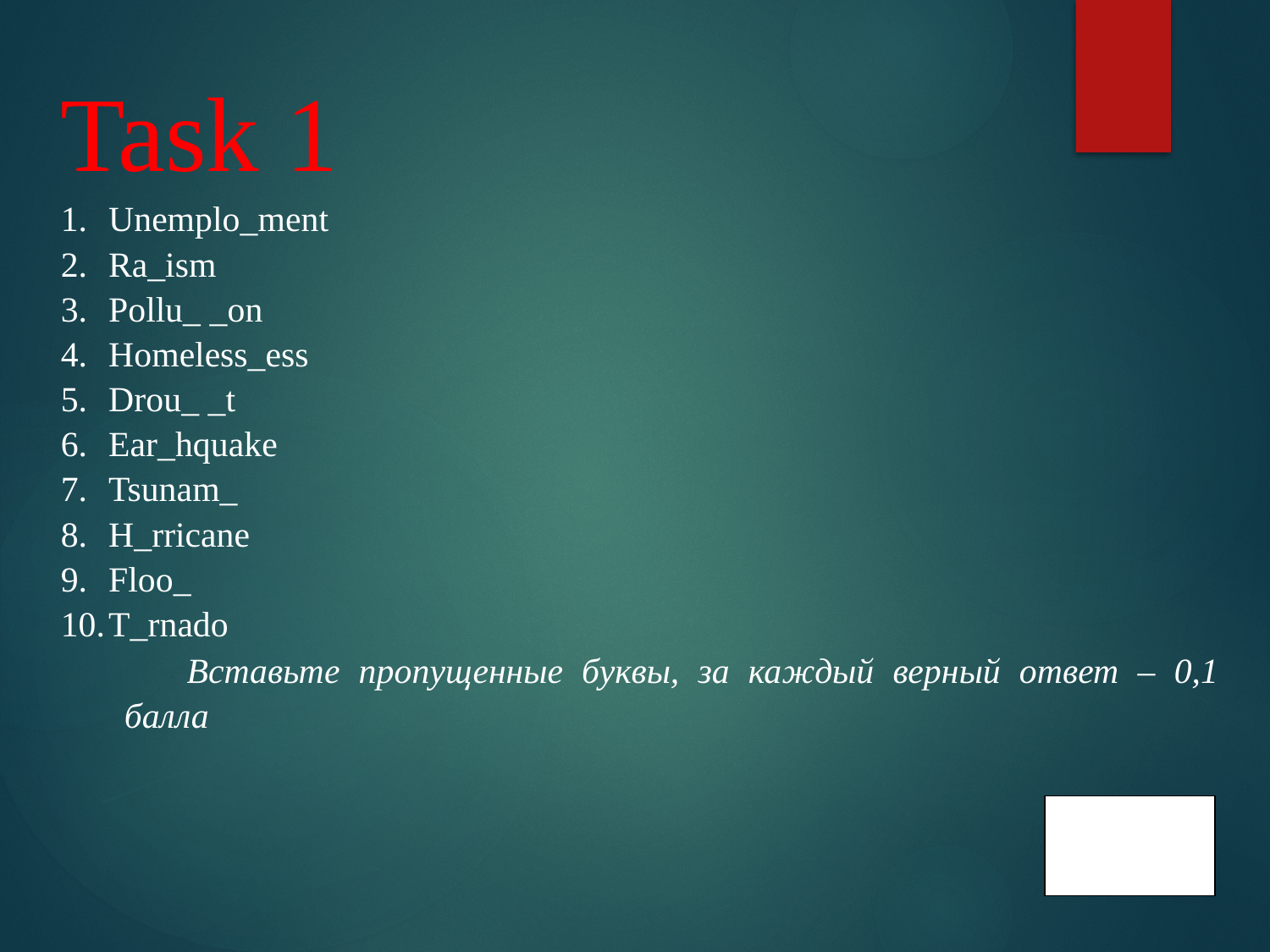

| Task 1 Unemplo\_ment Ra\_ism Pollu\_ \_on Homeless\_ess Drou\_ \_t Ear\_hquake Tsunam\_ H\_rricane Floo\_ T\_rnado Вставьте пропущенные буквы, за каждый верный ответ – 0,1 балла |
| --- |